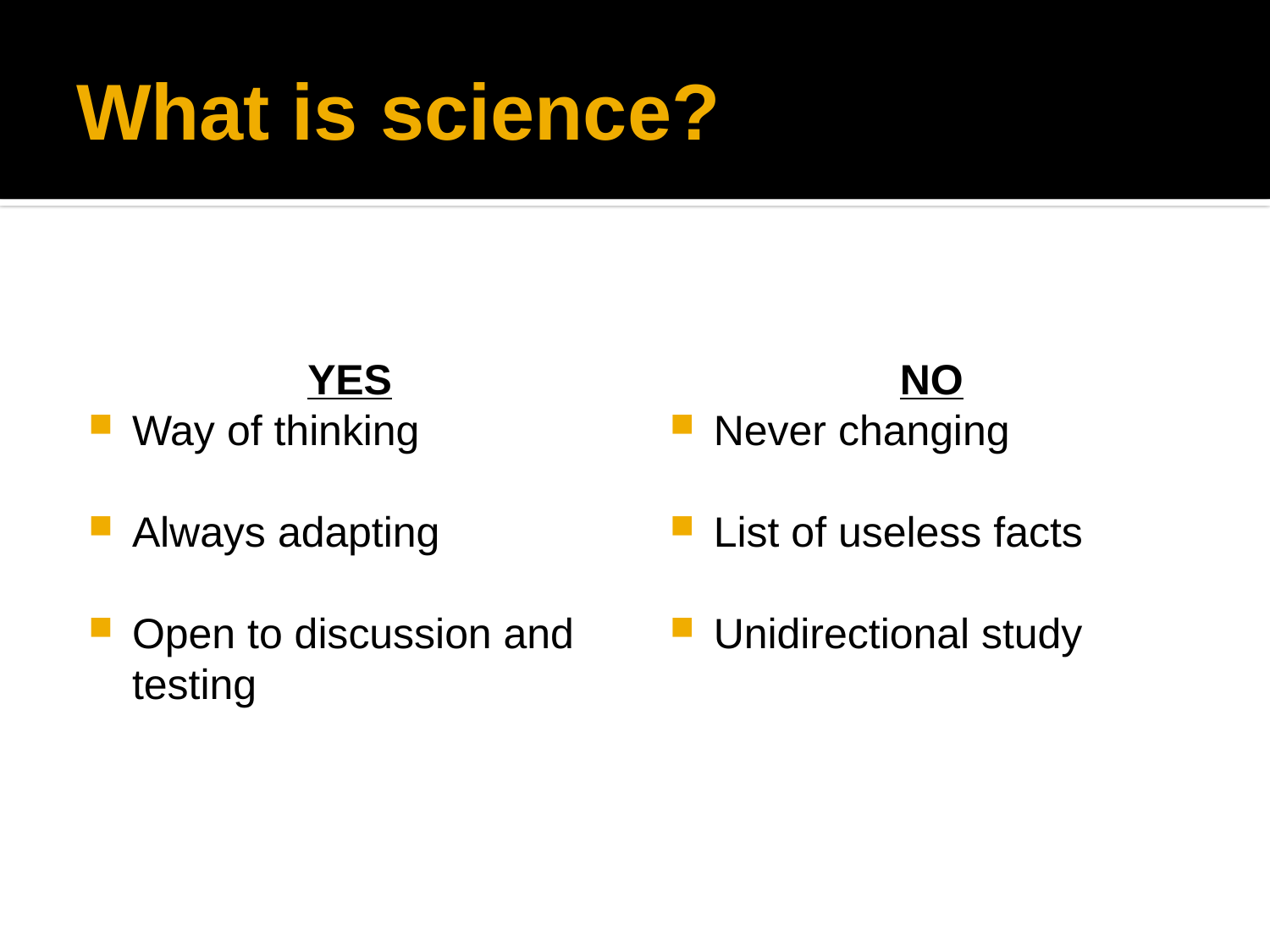

# What is science?

YES
Way of thinking

Always adapting

Open to discussion and testing
NO
Never changing

List of useless facts

Unidirectional study